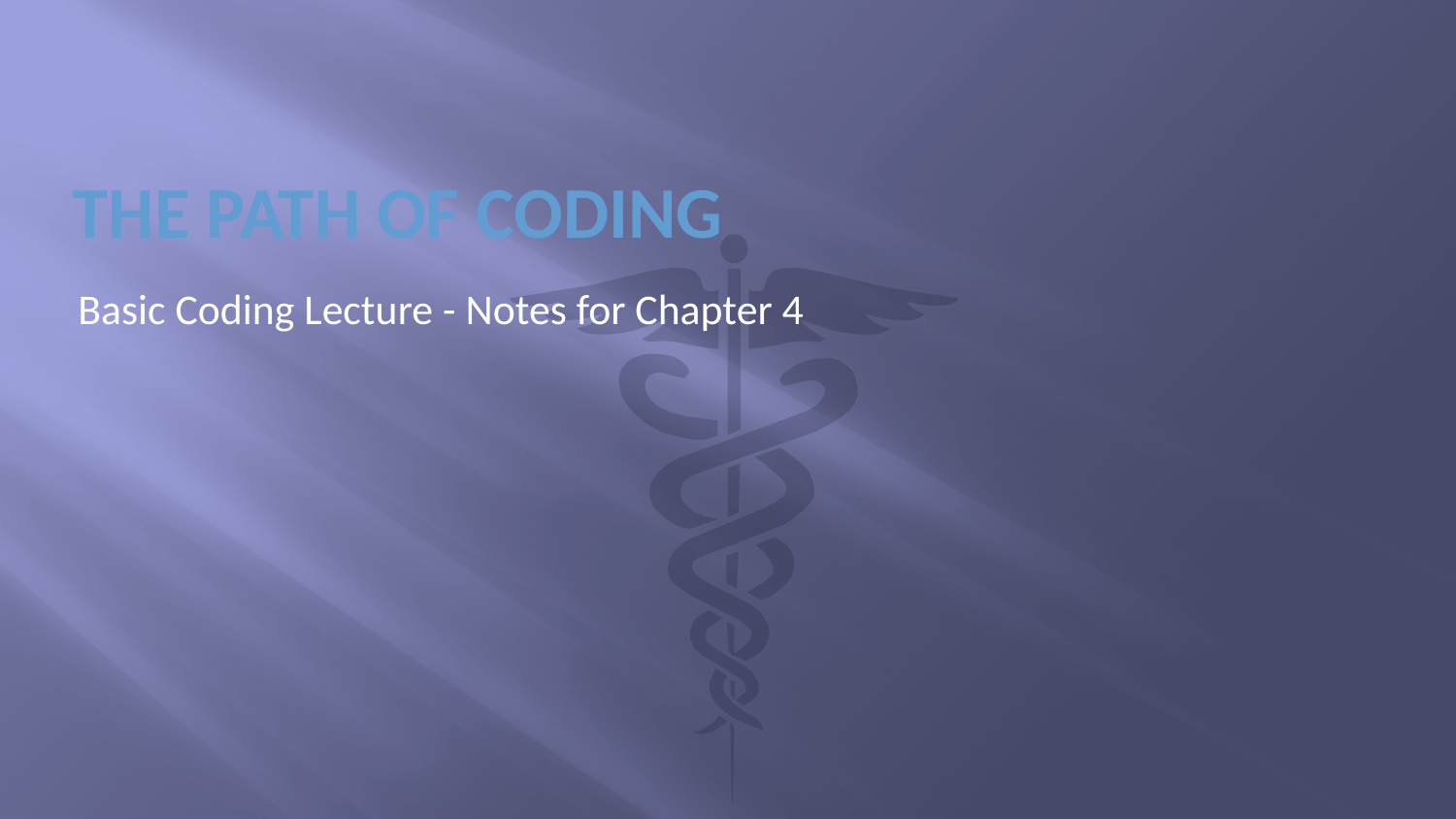

# THE PATH OF CODING
Basic Coding Lecture - Notes for Chapter 4